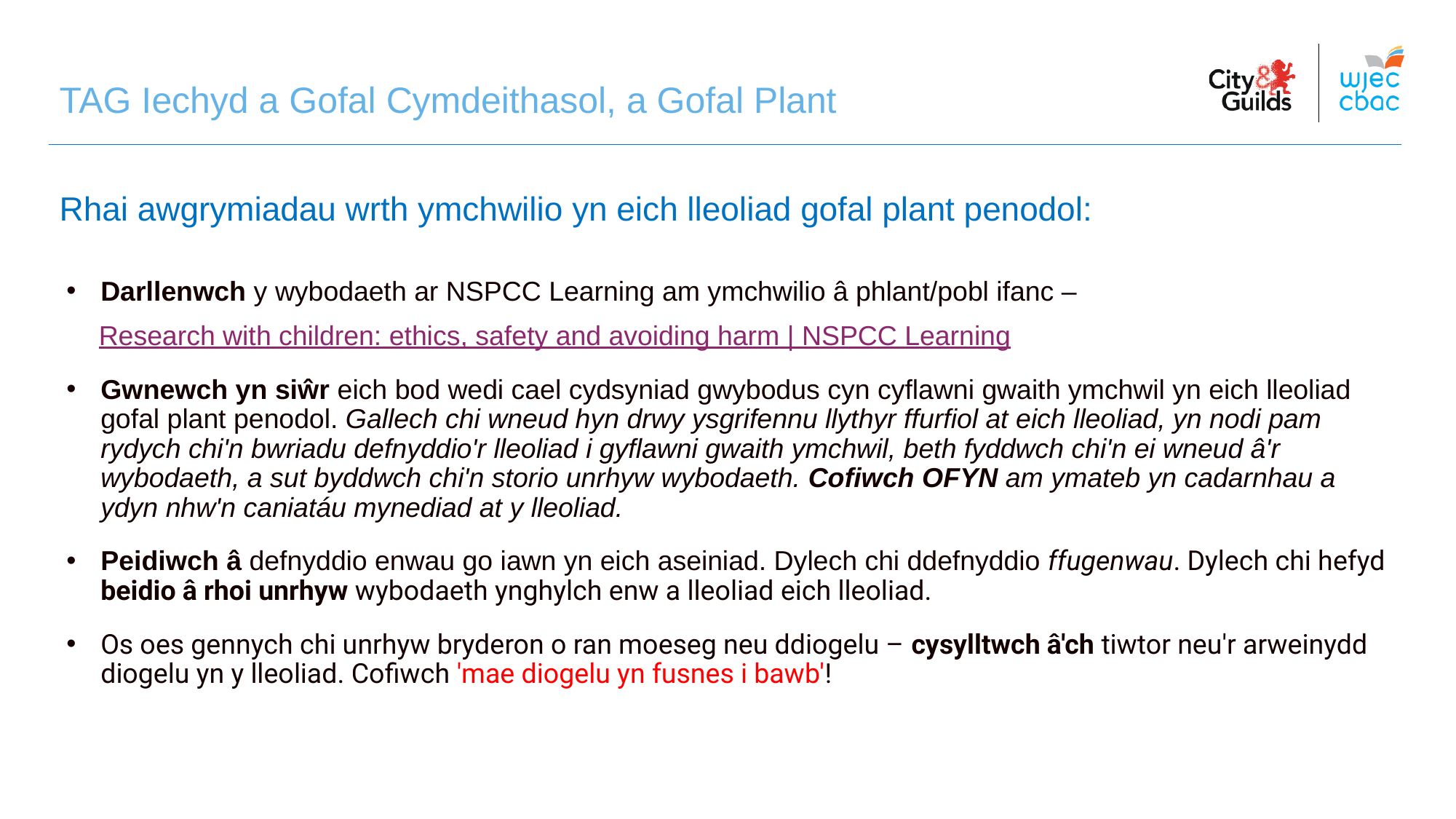

TAG Iechyd a Gofal Cymdeithasol, a Gofal Plant
# Rhai awgrymiadau wrth ymchwilio yn eich lleoliad gofal plant penodol:
Darllenwch y wybodaeth ar NSPCC Learning am ymchwilio â phlant/pobl ifanc –
Research with children: ethics, safety and avoiding harm | NSPCC Learning
Gwnewch yn siŵr eich bod wedi cael cydsyniad gwybodus cyn cyflawni gwaith ymchwil yn eich lleoliad gofal plant penodol. Gallech chi wneud hyn drwy ysgrifennu llythyr ffurfiol at eich lleoliad, yn nodi pam rydych chi'n bwriadu defnyddio'r lleoliad i gyflawni gwaith ymchwil, beth fyddwch chi'n ei wneud â'r wybodaeth, a sut byddwch chi'n storio unrhyw wybodaeth. Cofiwch OFYN am ymateb yn cadarnhau a ydyn nhw'n caniatáu mynediad at y lleoliad.
Peidiwch â defnyddio enwau go iawn yn eich aseiniad. Dylech chi ddefnyddio ffugenwau. Dylech chi hefyd beidio â rhoi unrhyw wybodaeth ynghylch enw a lleoliad eich lleoliad.
Os oes gennych chi unrhyw bryderon o ran moeseg neu ddiogelu – cysylltwch â'ch tiwtor neu'r arweinydd diogelu yn y lleoliad. Cofiwch 'mae diogelu yn fusnes i bawb'!